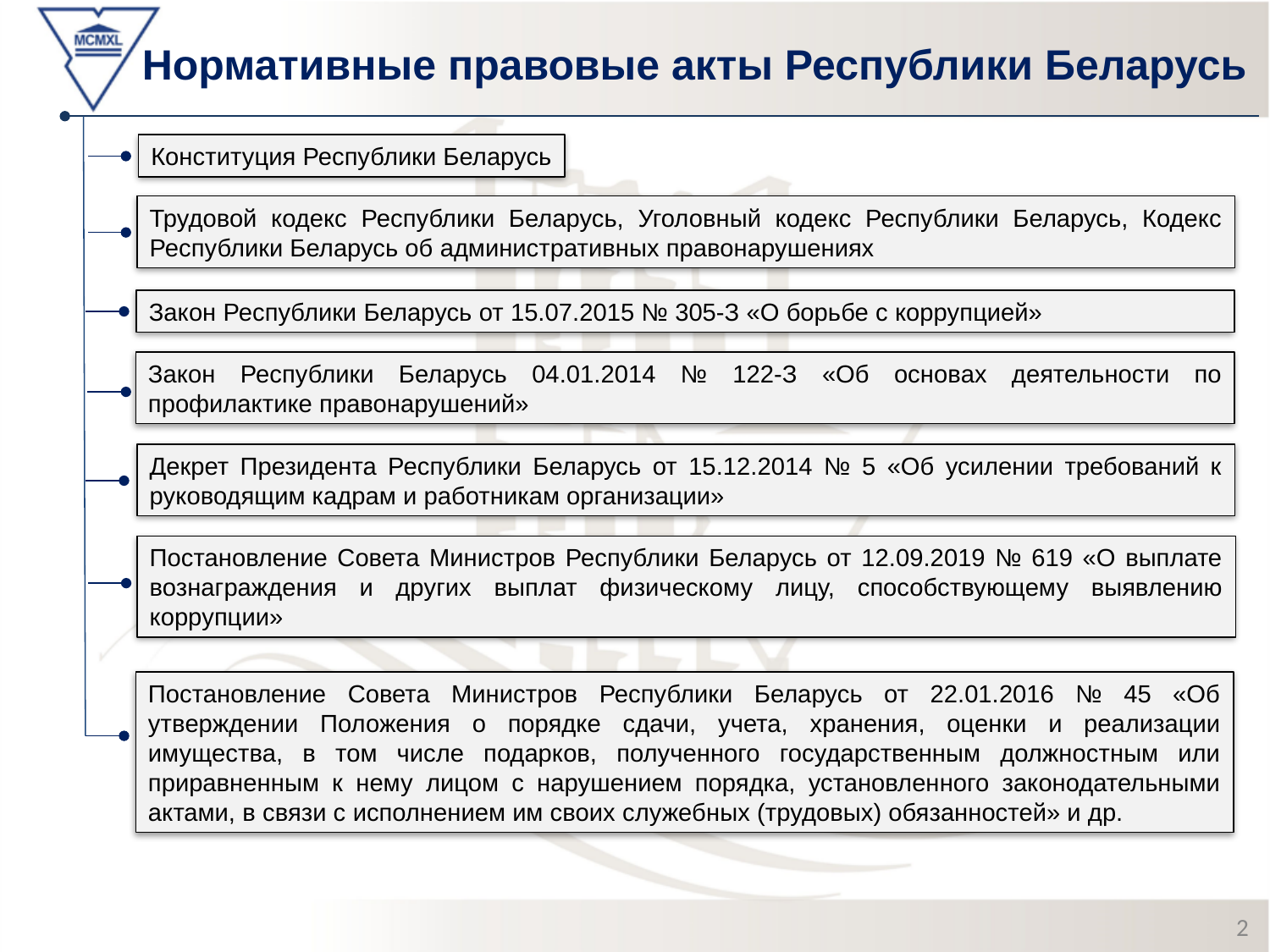

Нормативные правовые акты Республики Беларусь
Конституция Республики Беларусь
Трудовой кодекс Республики Беларусь, Уголовный кодекс Республики Беларусь, Кодекс Республики Беларусь об административных правонарушениях
Закон Республики Беларусь от 15.07.2015 № 305-З «О борьбе с коррупцией»
Закон Республики Беларусь 04.01.2014 № 122-З «Об основах деятельности по профилактике правонарушений»
Декрет Президента Республики Беларусь от 15.12.2014 № 5 «Об усилении требований к руководящим кадрам и работникам организации»
Постановление Совета Министров Республики Беларусь от 12.09.2019 № 619 «О выплате вознаграждения и других выплат физическому лицу, способствующему выявлению коррупции»
Постановление Совета Министров Республики Беларусь от 22.01.2016 № 45 «Об утверждении Положения о порядке сдачи, учета, хранения, оценки и реализации имущества, в том числе подарков, полученного государственным должностным или приравненным к нему лицом с нарушением порядка, установленного законодательными актами, в связи с исполнением им своих служебных (трудовых) обязанностей» и др.
2